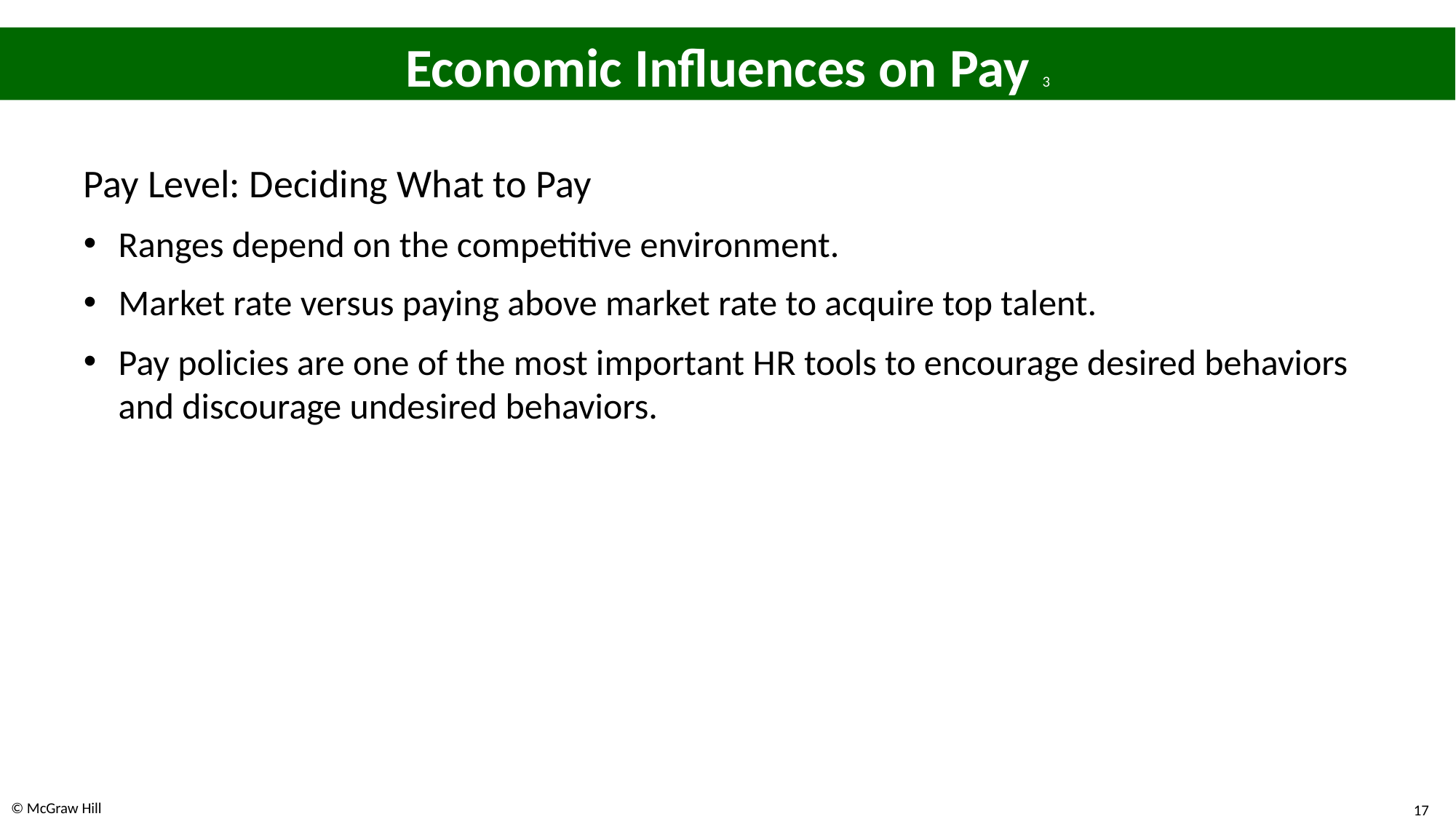

# Economic Influences on Pay 3
Pay Level: Deciding What to Pay
Ranges depend on the competitive environment.
Market rate versus paying above market rate to acquire top talent.
Pay policies are one of the most important H R tools to encourage desired behaviors and discourage undesired behaviors.